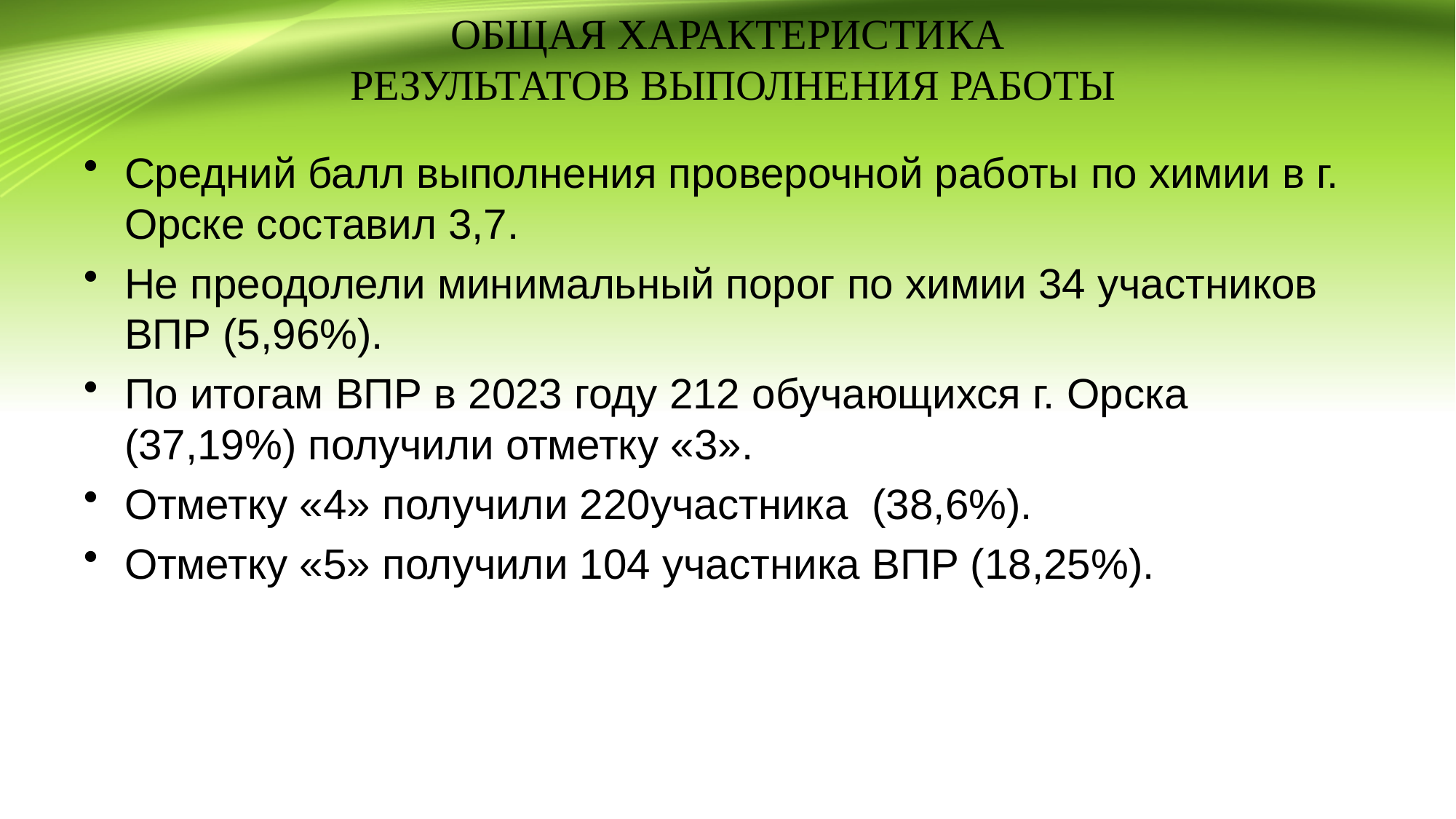

# ОБЩАЯ ХАРАКТЕРИСТИКА РЕЗУЛЬТАТОВ ВЫПОЛНЕНИЯ РАБОТЫ
Средний балл выполнения проверочной работы по химии в г. Орске составил 3,7.
Не преодолели минимальный порог по химии 34 участников ВПР (5,96%).
По итогам ВПР в 2023 году 212 обучающихся г. Орска (37,19%) получили отметку «3».
Отметку «4» получили 220участника  (38,6%).
Отметку «5» получили 104 участника ВПР (18,25%).